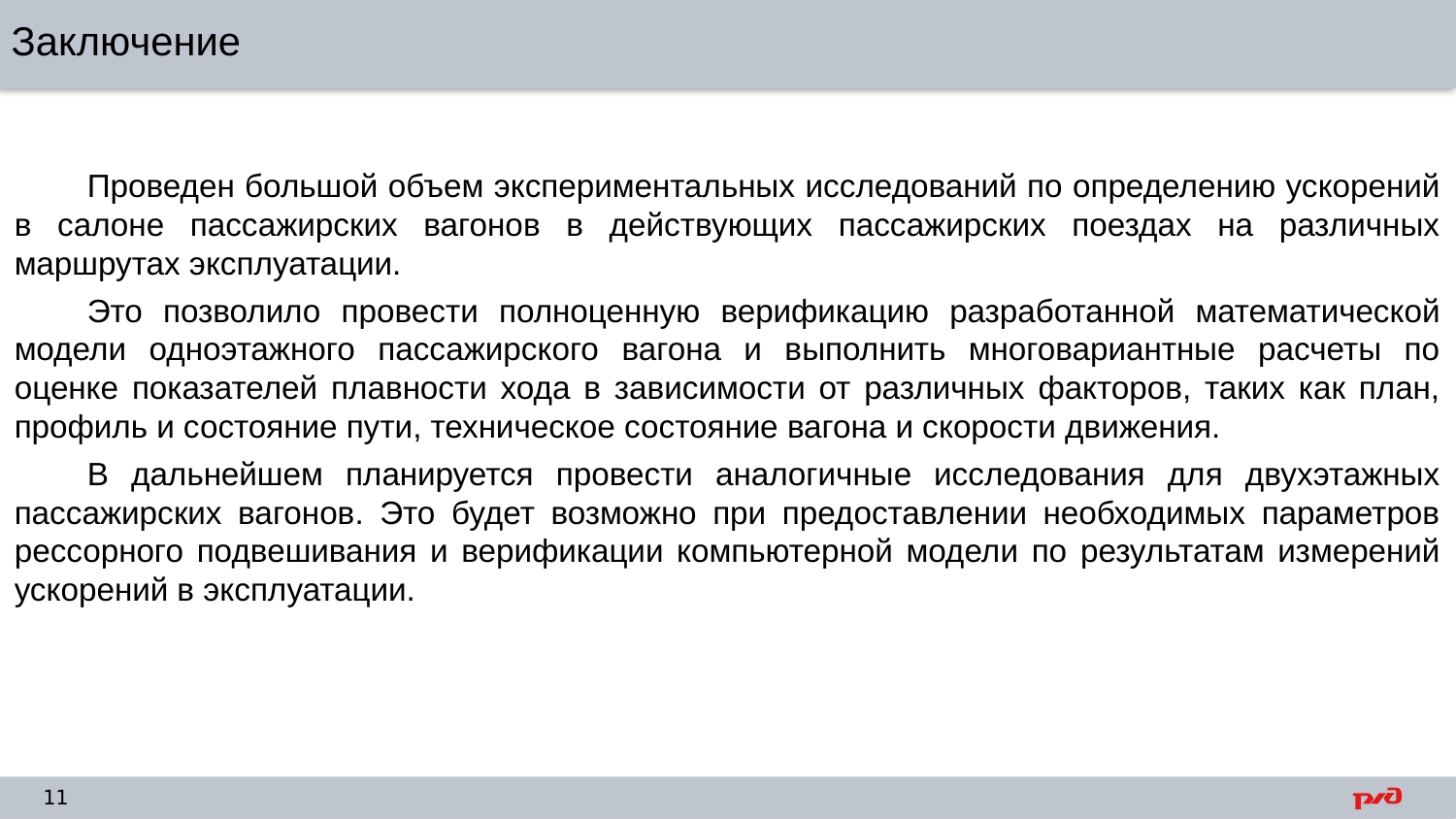

Заключение
Проведен большой объем экспериментальных исследований по определению ускорений в салоне пассажирских вагонов в действующих пассажирских поездах на различных маршрутах эксплуатации.
Это позволило провести полноценную верификацию разработанной математической модели одноэтажного пассажирского вагона и выполнить многовариантные расчеты по оценке показателей плавности хода в зависимости от различных факторов, таких как план, профиль и состояние пути, техническое состояние вагона и скорости движения.
В дальнейшем планируется провести аналогичные исследования для двухэтажных пассажирских вагонов. Это будет возможно при предоставлении необходимых параметров рессорного подвешивания и верификации компьютерной модели по результатам измерений ускорений в эксплуатации.